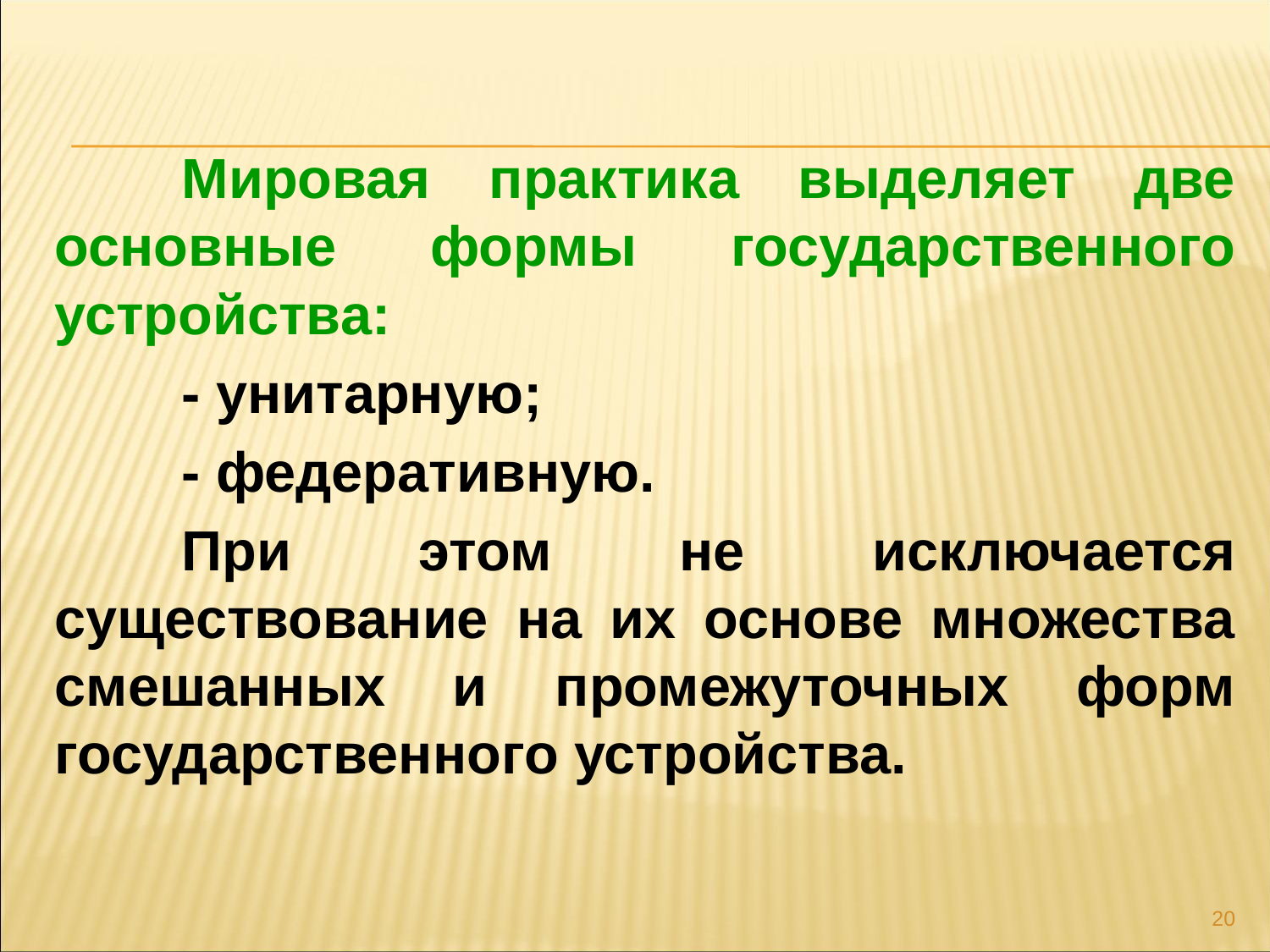

Мировая практика выделяет две основные формы государственного устройства:
	- унитарную;
	- федеративную.
	При этом не исключается существование на их основе множества смешанных и промежуточных форм государственного устройства.
20